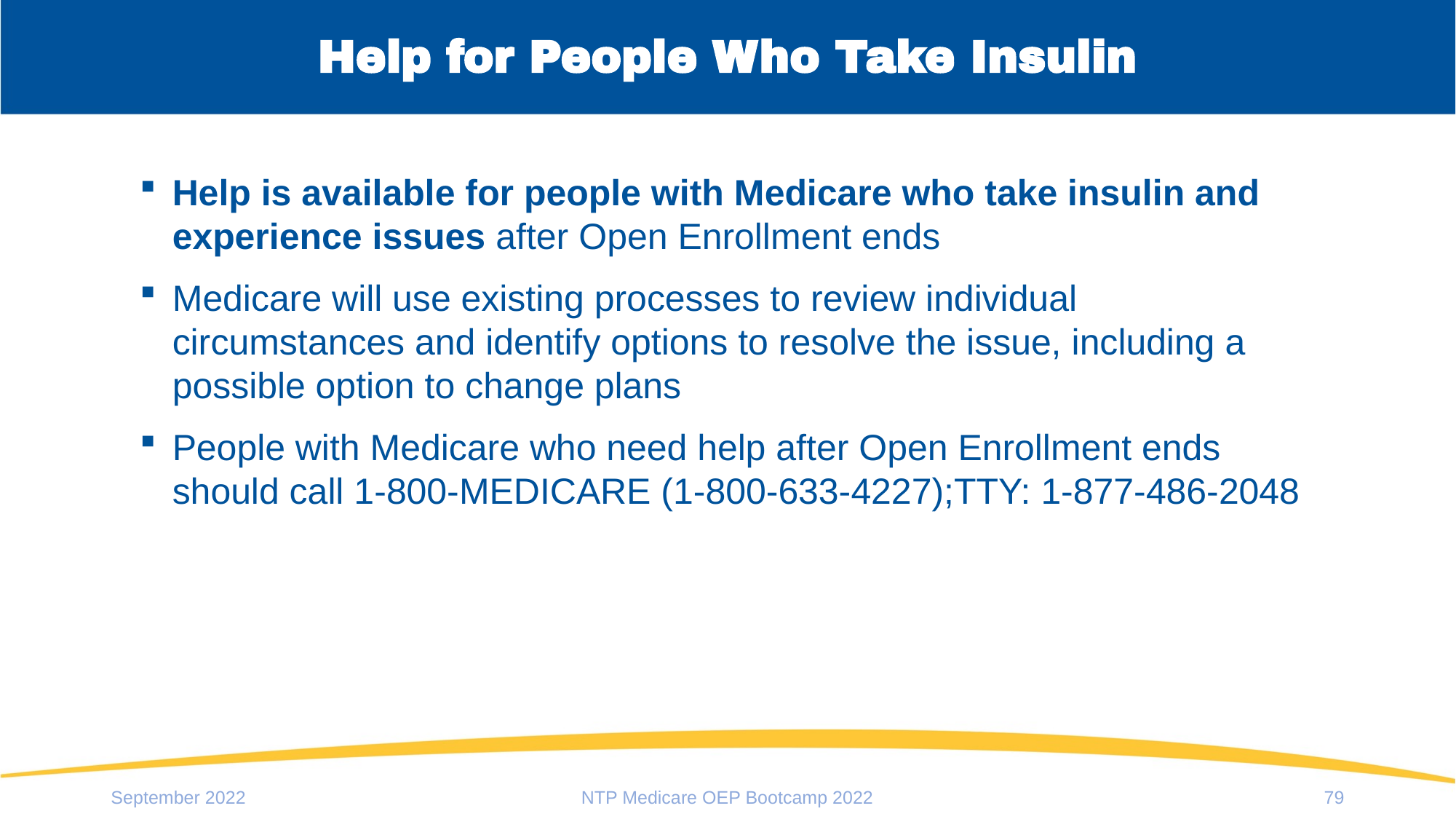

# Help for People Who Take Insulin
Help is available for people with Medicare who take insulin and experience issues after Open Enrollment ends
Medicare will use existing processes to review individual circumstances and identify options to resolve the issue, including a possible option to change plans
People with Medicare who need help after Open Enrollment ends should call 1-800-MEDICARE (1-800-633-4227);TTY: 1-877-486-2048

September 2022
NTP Medicare OEP Bootcamp 2022
79